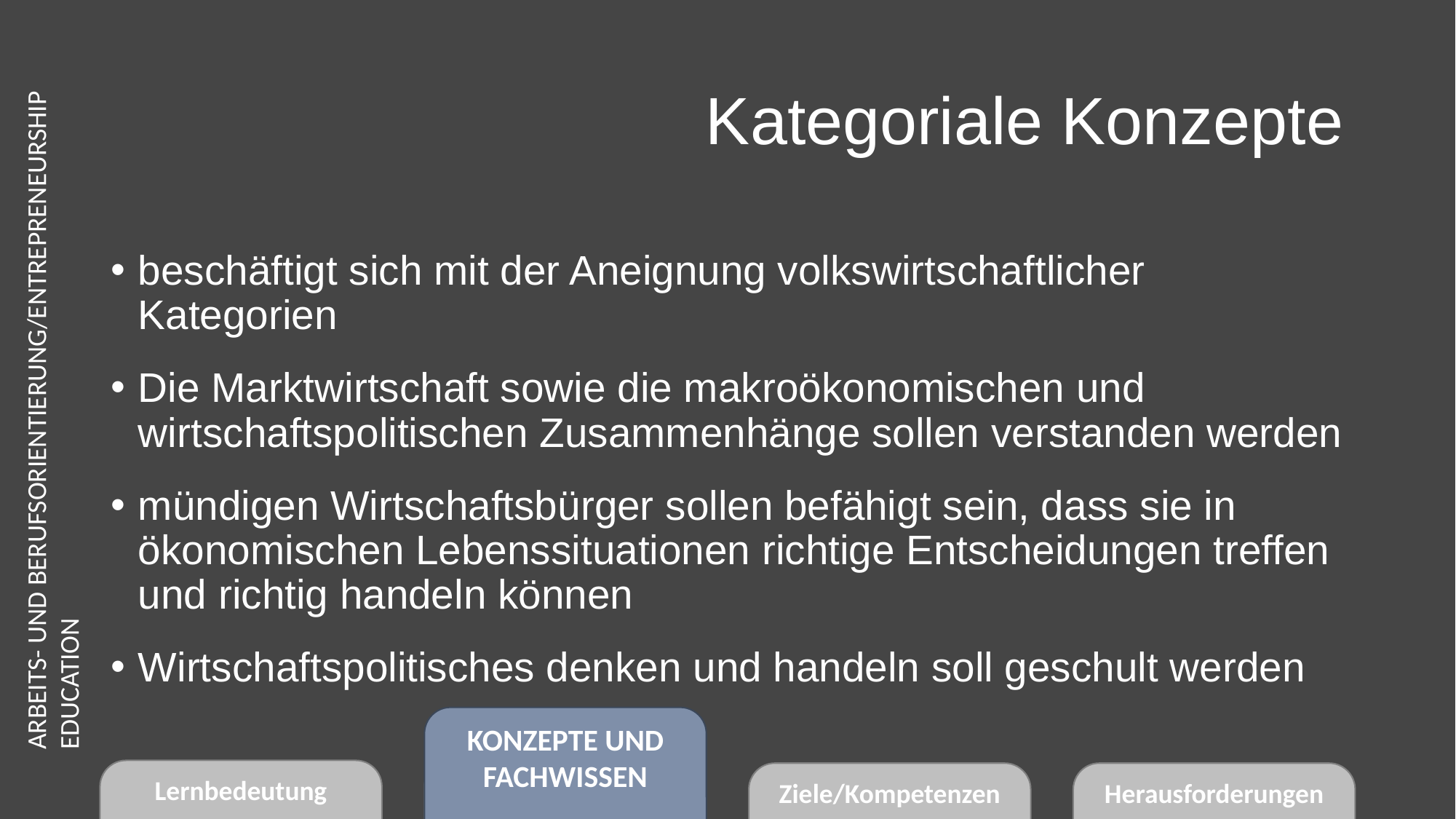

# Kategoriale Konzepte
beschäftigt sich mit der Aneignung volkswirtschaftlicher Kategorien
Die Marktwirtschaft sowie die makroökonomischen und wirtschaftspolitischen Zusammenhänge sollen verstanden werden
mündigen Wirtschaftsbürger sollen befähigt sein, dass sie in ökonomischen Lebenssituationen richtige Entscheidungen treffen und richtig handeln können
Wirtschaftspolitisches denken und handeln soll geschult werden